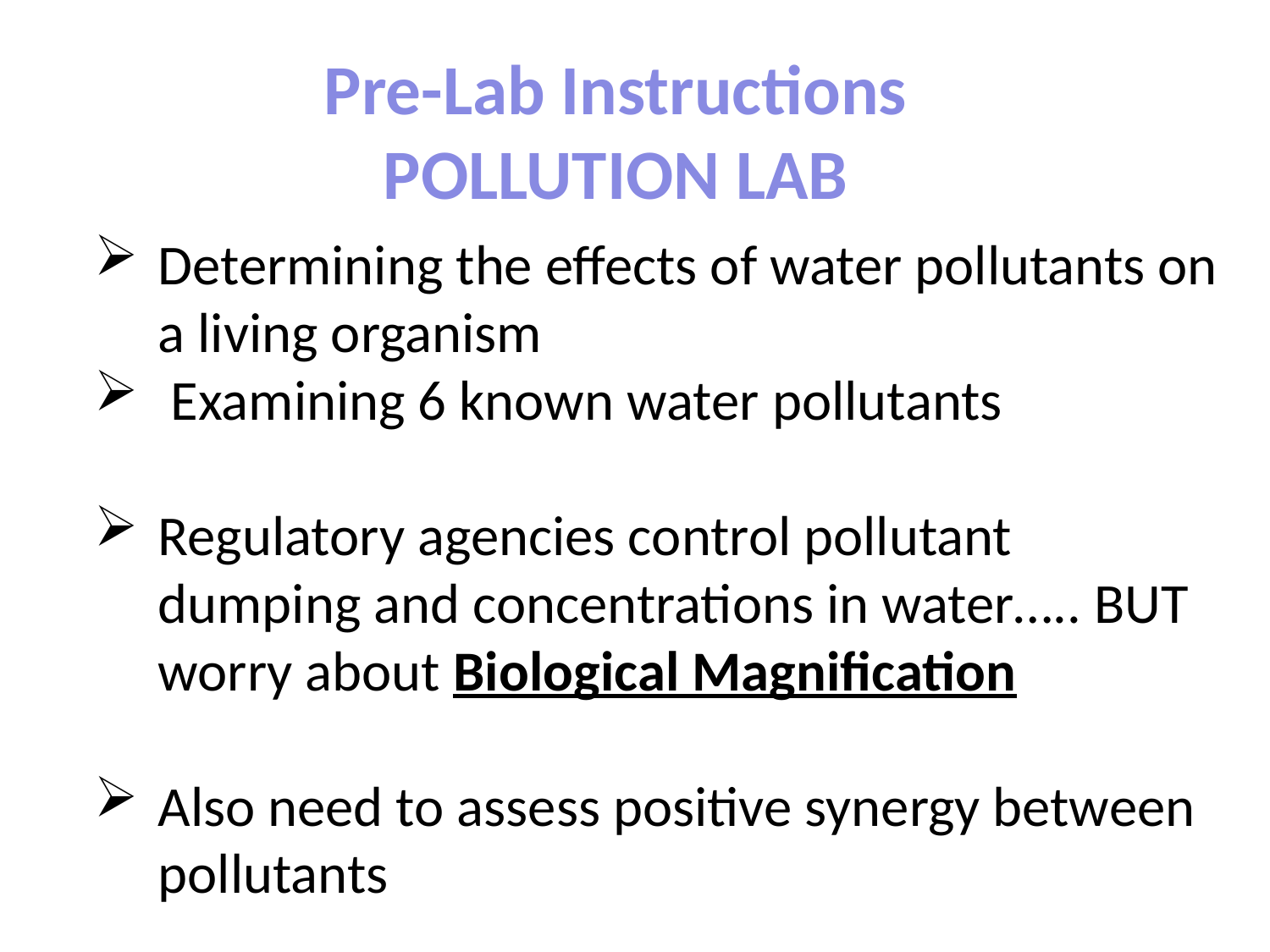

Pre-Lab Instructions
POLLUTION LAB
Determining the effects of water pollutants on a living organism
 Examining 6 known water pollutants

Regulatory agencies control pollutant dumping and concentrations in water….. BUT worry about Biological Magnification

Also need to assess positive synergy between pollutants